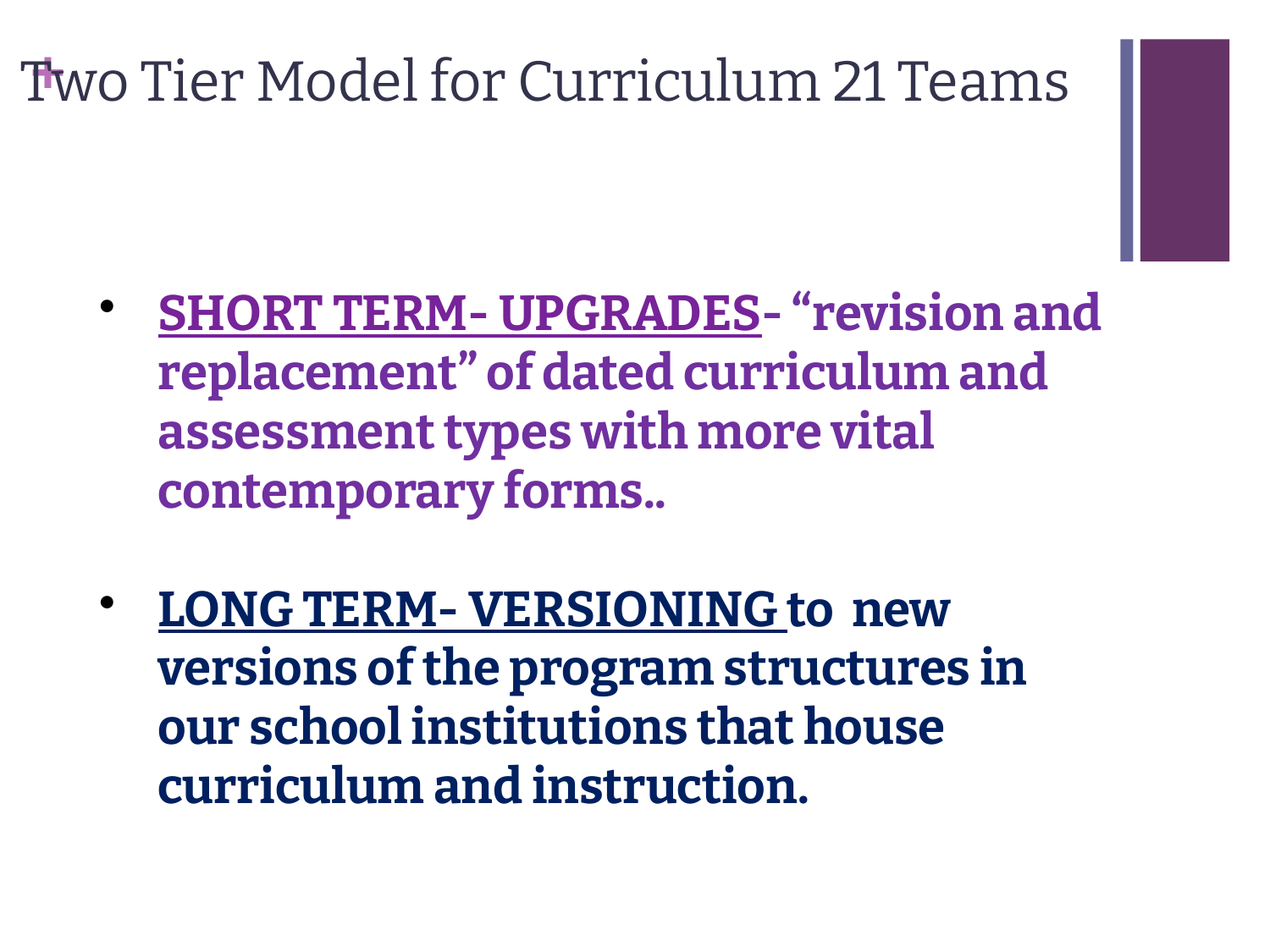

# Two Tier Model for Curriculum 21 Teams
SHORT TERM- UPGRADES- “revision and replacement” of dated curriculum and assessment types with more vital contemporary forms..

LONG TERM- VERSIONING to  new versions of the program structures in our school institutions that house curriculum and instruction.